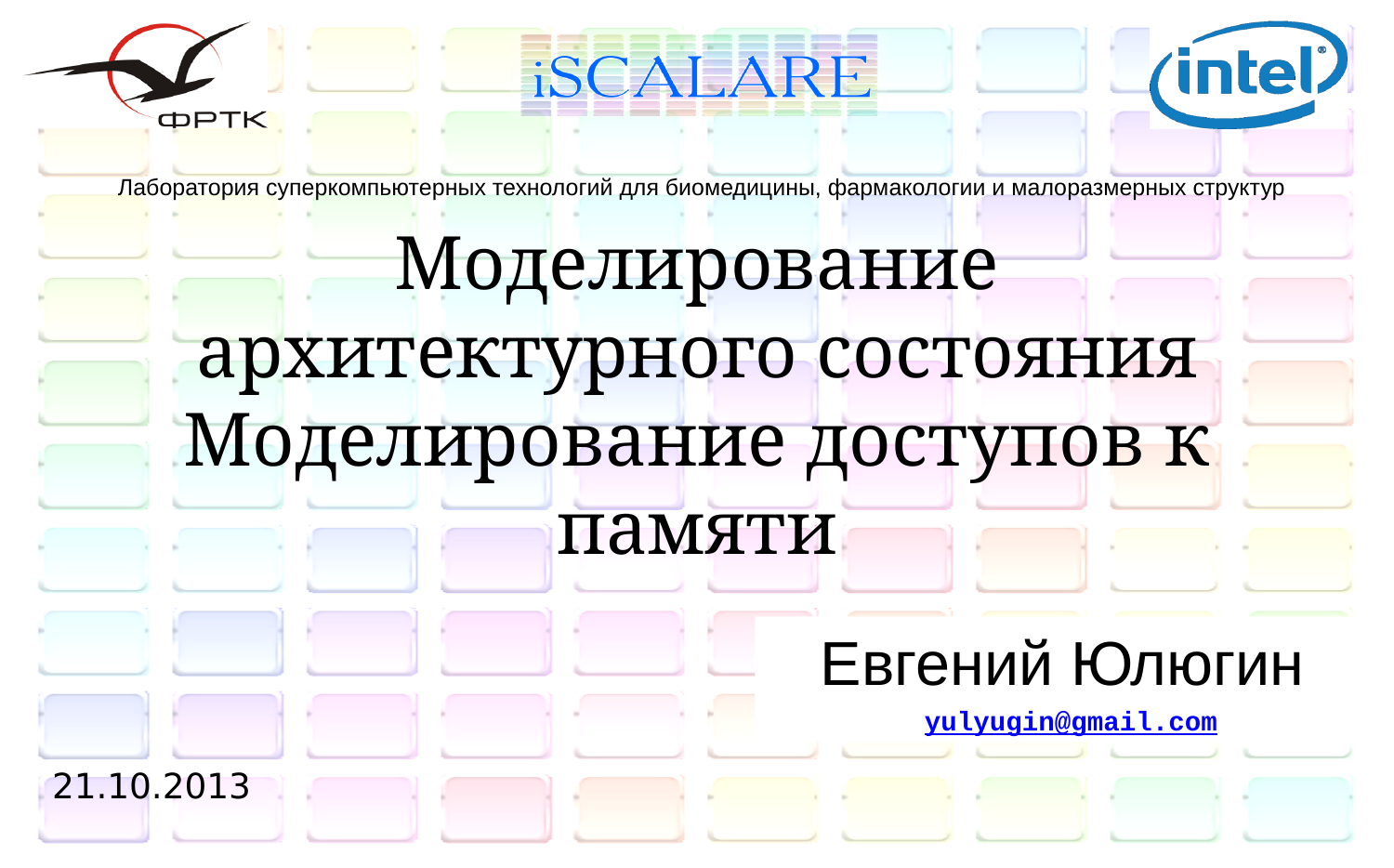

Лаборатория суперкомпьютерных технологий для биомедицины, фармакологии и малоразмерных структур
# Моделирование архитектурного состояния Моделирование доступов к памяти
Евгений Юлюгин
 yulyugin@gmail.com
21.10.2013